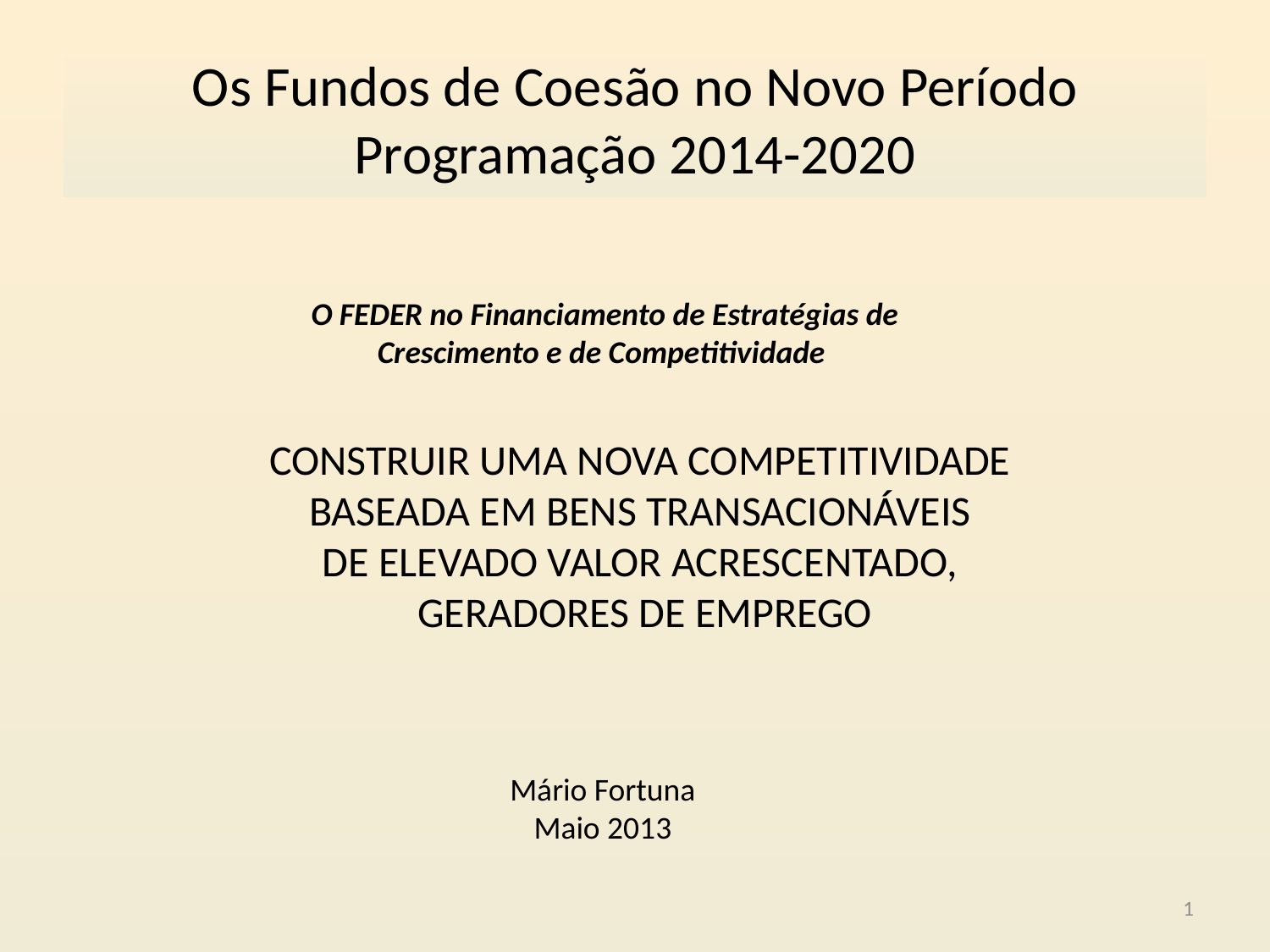

# Os Fundos de Coesão no Novo Período Programação 2014-2020
O FEDER no Financiamento de Estratégias de Crescimento e de Competitividade
CONSTRUIR UMA NOVA COMPETITIVIDADE
BASEADA EM BENS TRANSACIONÁVEIS
DE ELEVADO VALOR ACRESCENTADO,
GERADORES DE EMPREGO
Mário Fortuna
Maio 2013
1